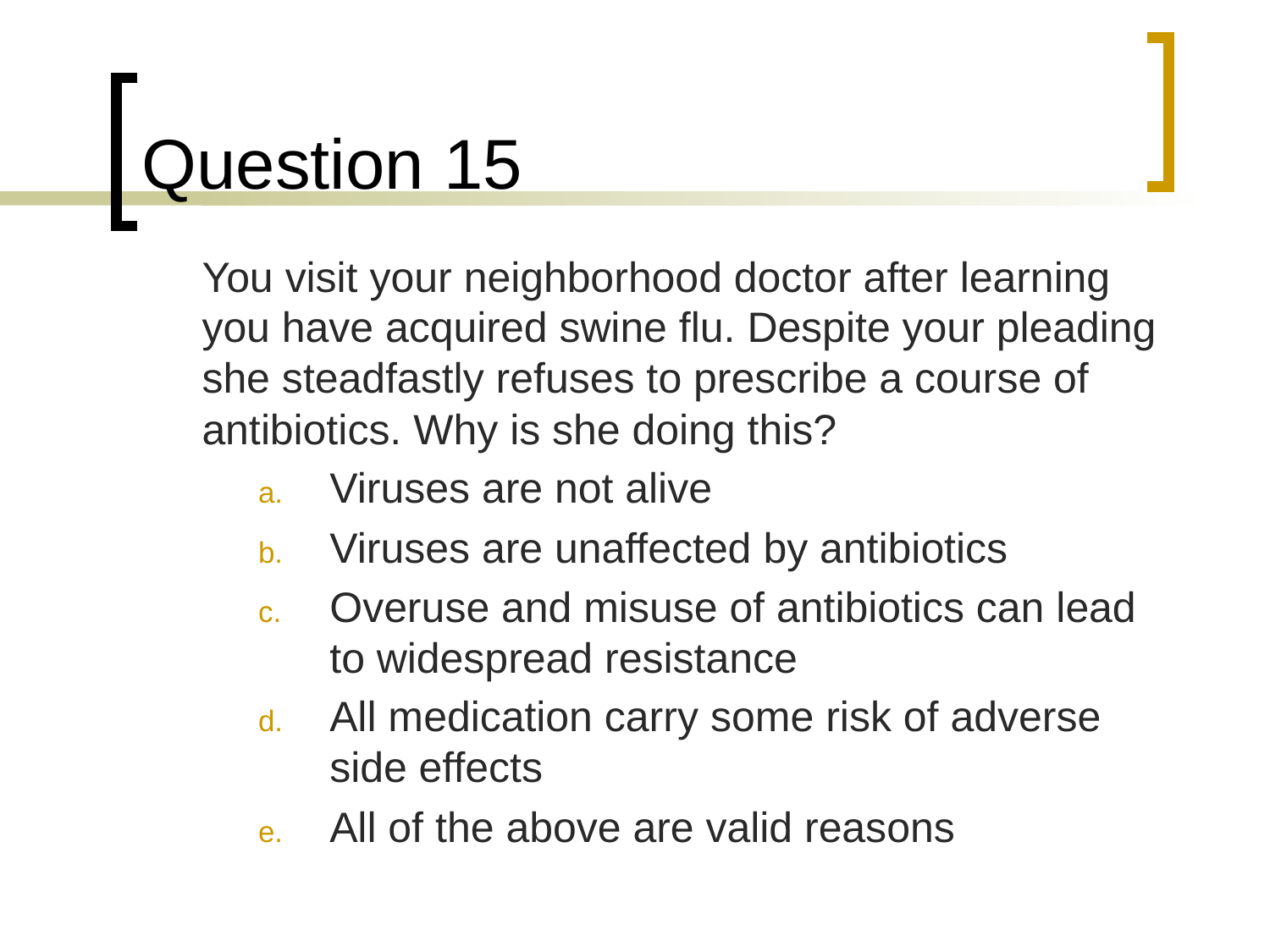

# Question 15
	You visit your neighborhood doctor after learning you have acquired swine flu. Despite your pleading she steadfastly refuses to prescribe a course of antibiotics. Why is she doing this?
Viruses are not alive
Viruses are unaffected by antibiotics
Overuse and misuse of antibiotics can lead to widespread resistance
All medication carry some risk of adverse side effects
All of the above are valid reasons